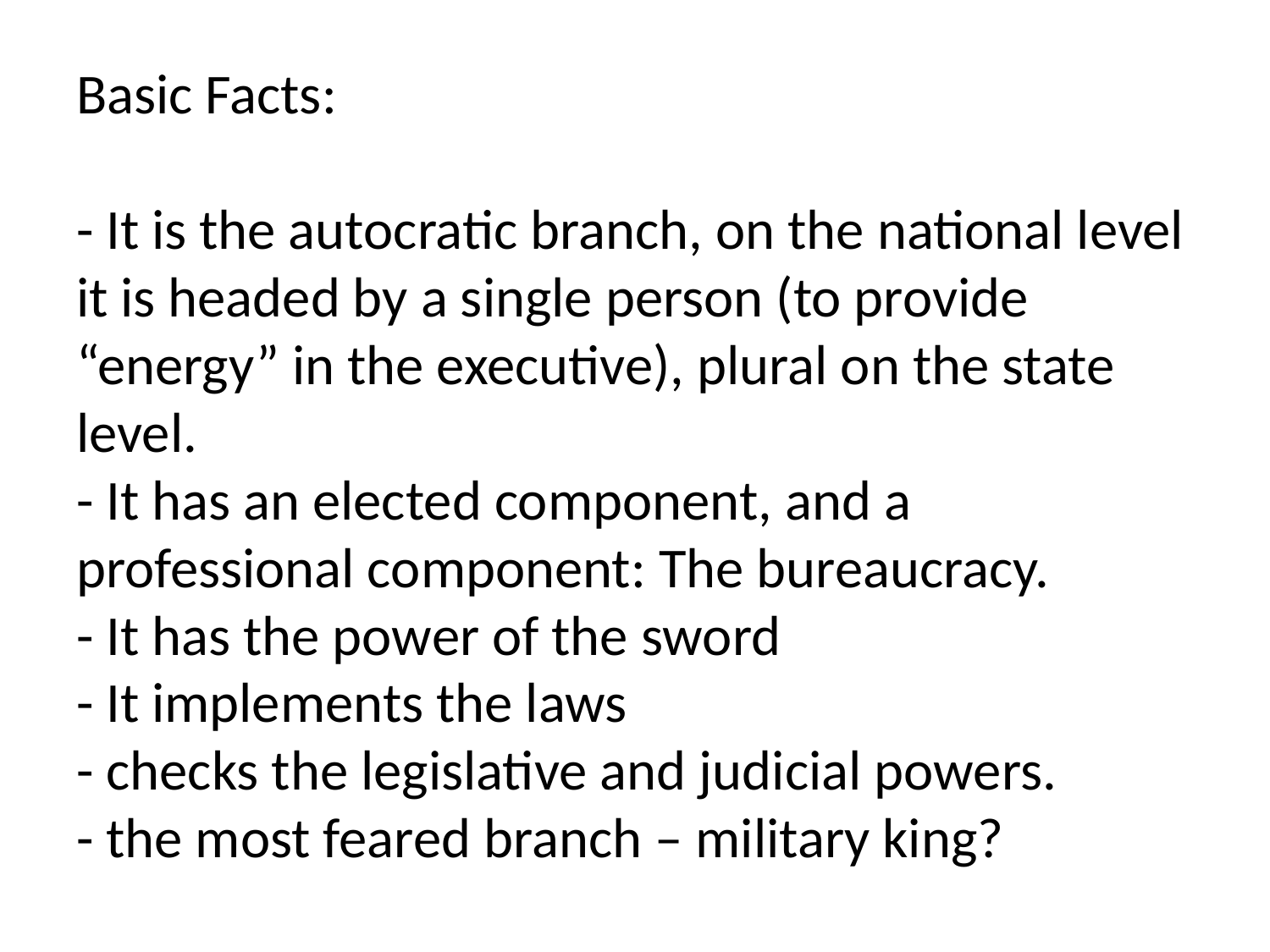

# Basic Facts: - It is the autocratic branch, on the national level it is headed by a single person (to provide “energy” in the executive), plural on the state level. - It has an elected component, and a professional component: The bureaucracy. - It has the power of the sword - It implements the laws - checks the legislative and judicial powers. - the most feared branch – military king?